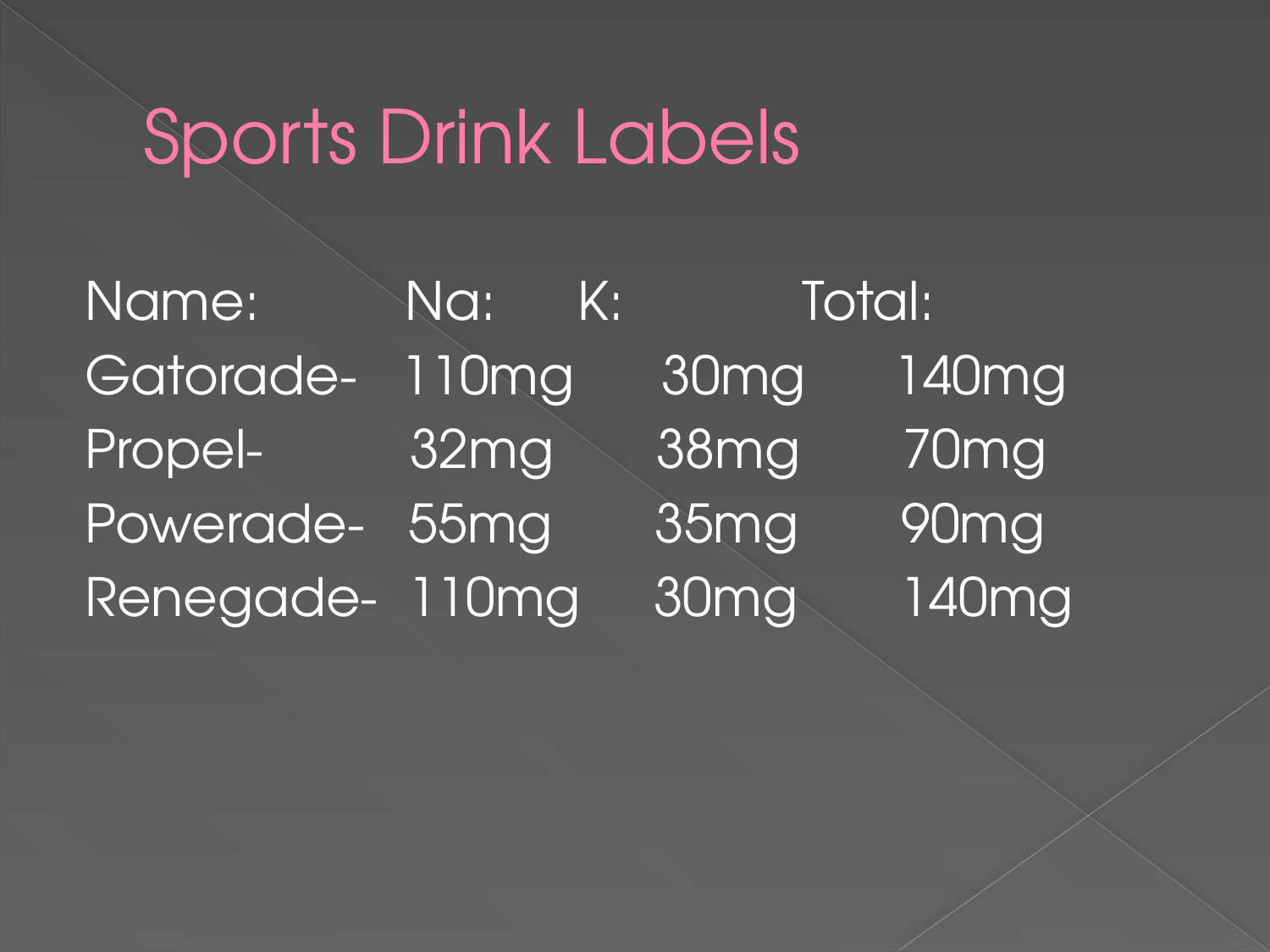

# Sports Drink Labels
Name:          Na:	    K:		  Total:
Gatorade-   110mg      30mg      140mg
Propel-          32mg       38mg       70mg
Powerade-   55mg       35mg       90mg
Renegade-  110mg     30mg       140mg